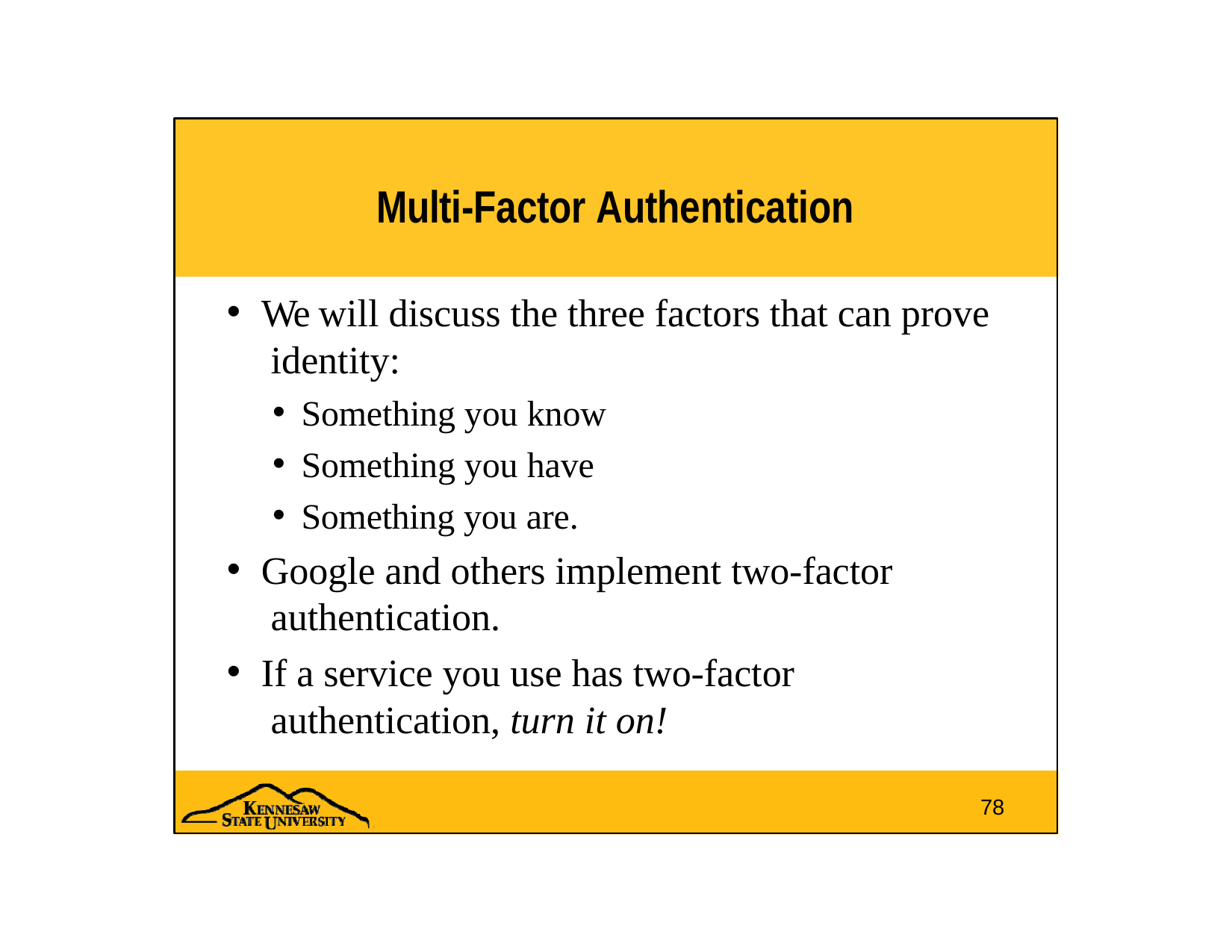

# Multi-Factor Authentication
We will discuss the three factors that can prove  identity:
Something you know
Something you have
Something you are.
Google and others implement two-factor  authentication.
If a service you use has two-factor  authentication, turn it on!

78